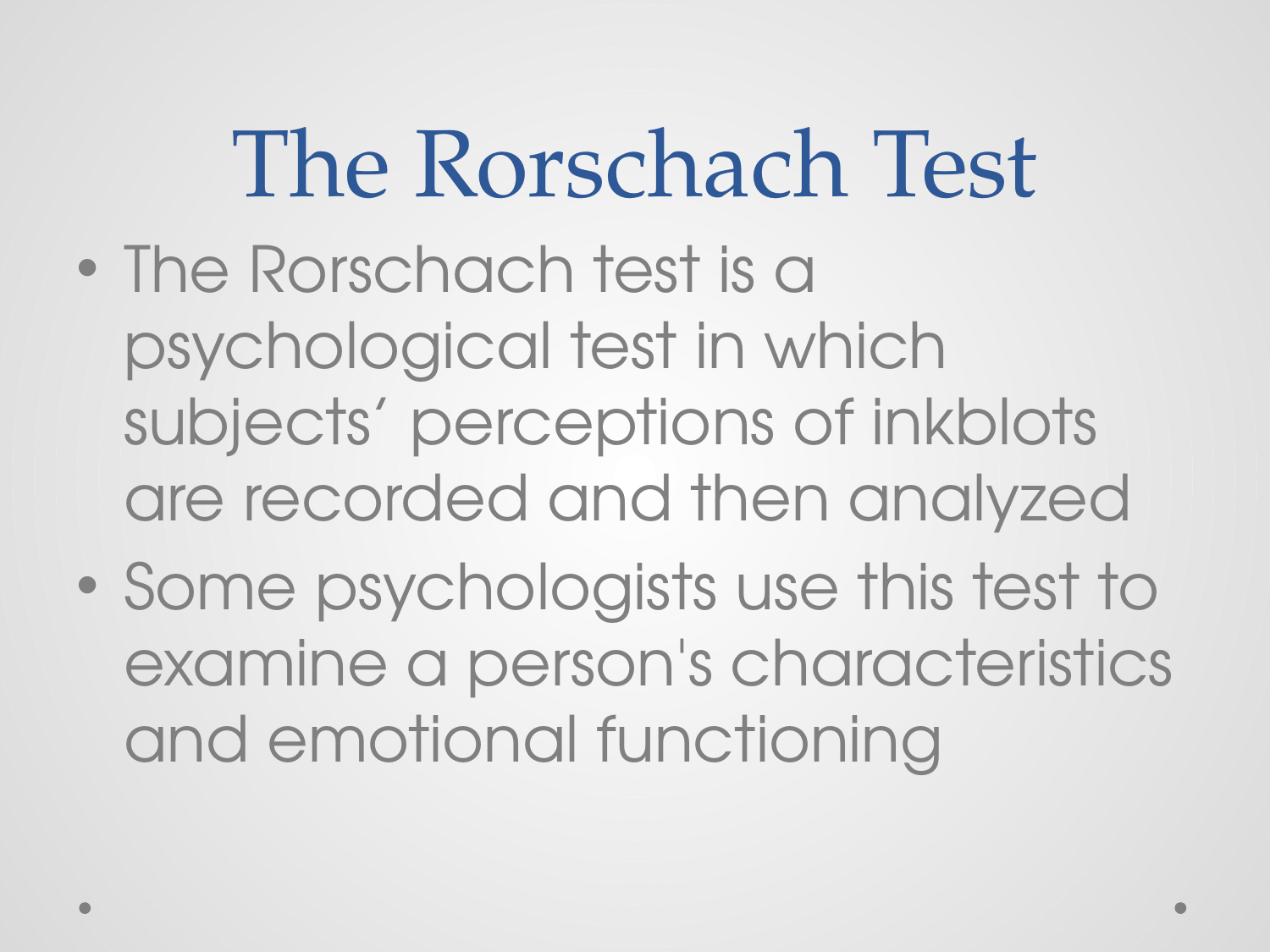

# The Rorschach Test
The Rorschach test is a psychological test in which subjects’ perceptions of inkblots are recorded and then analyzed
Some psychologists use this test to examine a person's characteristics and emotional functioning